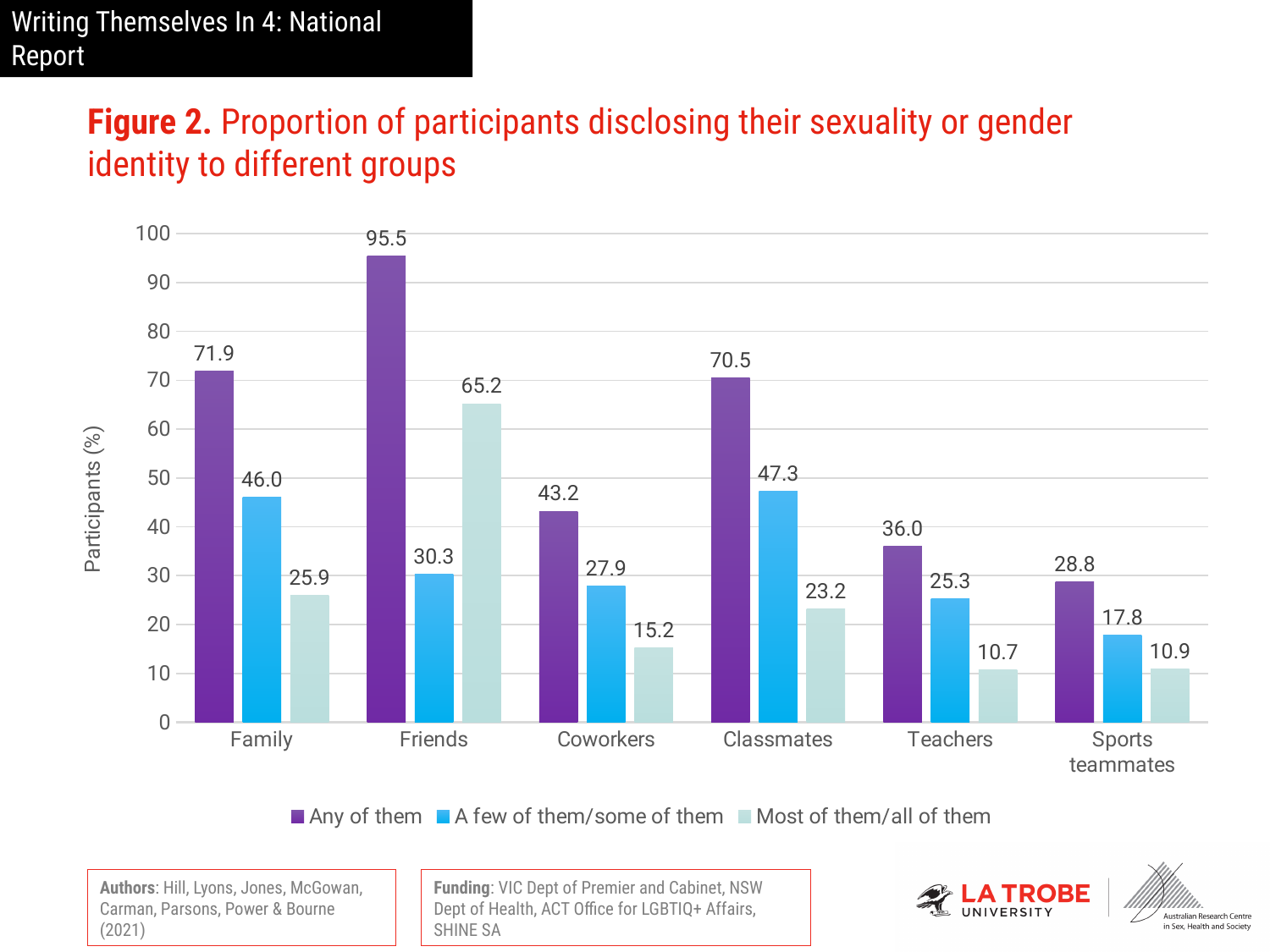

# Figure 2. Proportion of participants disclosing their sexuality or gender identity to different groups

### Chart

| Category | Any of them | A few of them/some of them | Most of them/all of them |
|---|---|---|---|
| Family | 71.9 | 46.0 | 25.9 |
| Friends | 95.5 | 30.3 | 65.2 |
| Coworkers | 43.2 | 27.9 | 15.2 |
| Classmates | 70.5 | 47.3 | 23.2 |
| Teachers | 36.0 | 25.3 | 10.7 |
| Sports teammates | 28.8 | 17.8 | 10.9 |